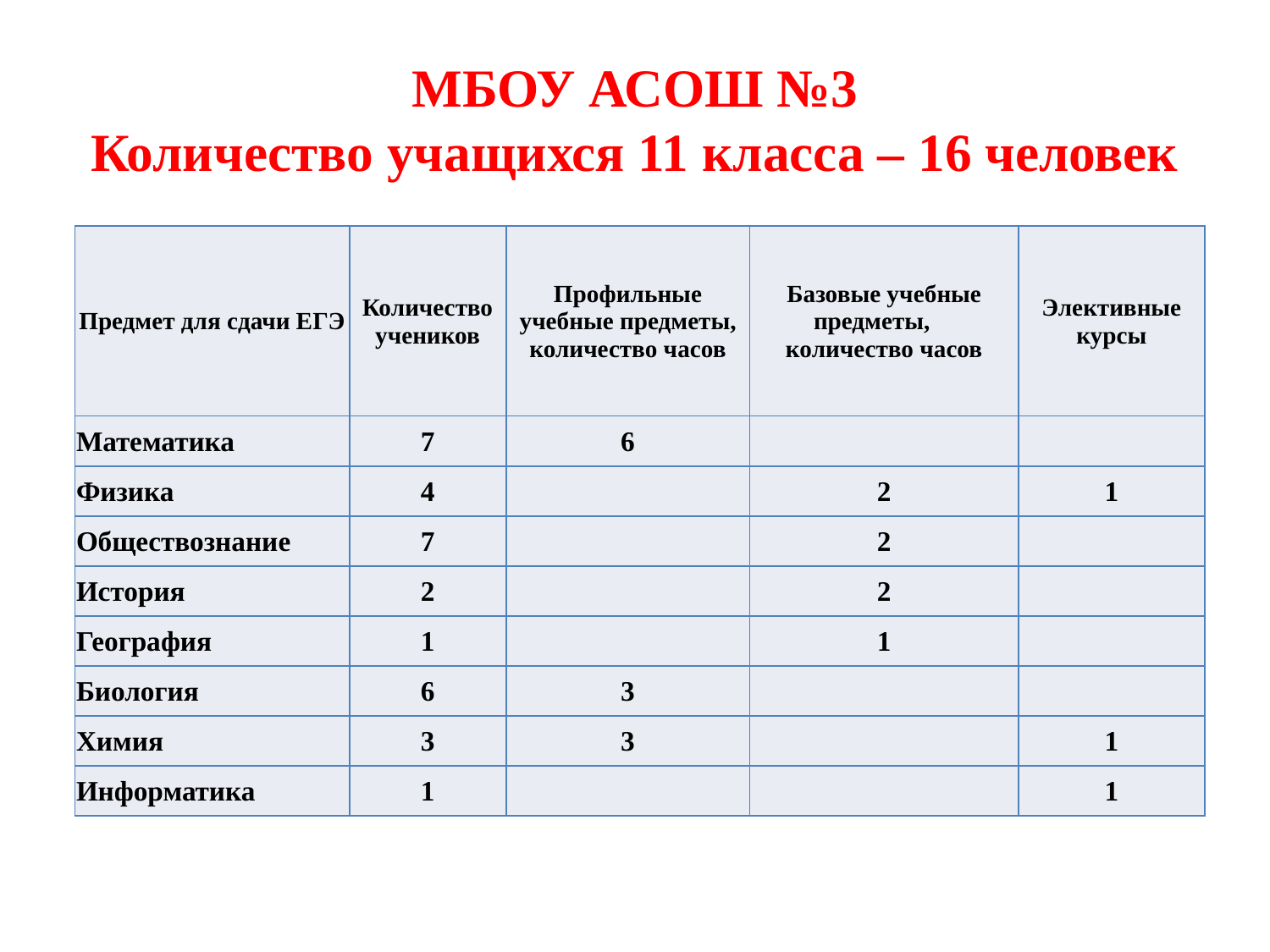

# МБОУ АСОШ №3 Количество учащихся 11 класса – 16 человек
| Предмет для сдачи ЕГЭ | Количество учеников | Профильные учебные предметы, количество часов | Базовые учебные предметы, количество часов | Элективные курсы |
| --- | --- | --- | --- | --- |
| Математика | 7 | 6 |  |  |
| Физика | 4 |  | 2 | 1 |
| Обществознание | 7 |  | 2 |  |
| История | 2 |  | 2 |  |
| География | 1 |  | 1 |  |
| Биология | 6 | 3 |  |  |
| Химия | 3 | 3 |  | 1 |
| Информатика | 1 |  |  | 1 |